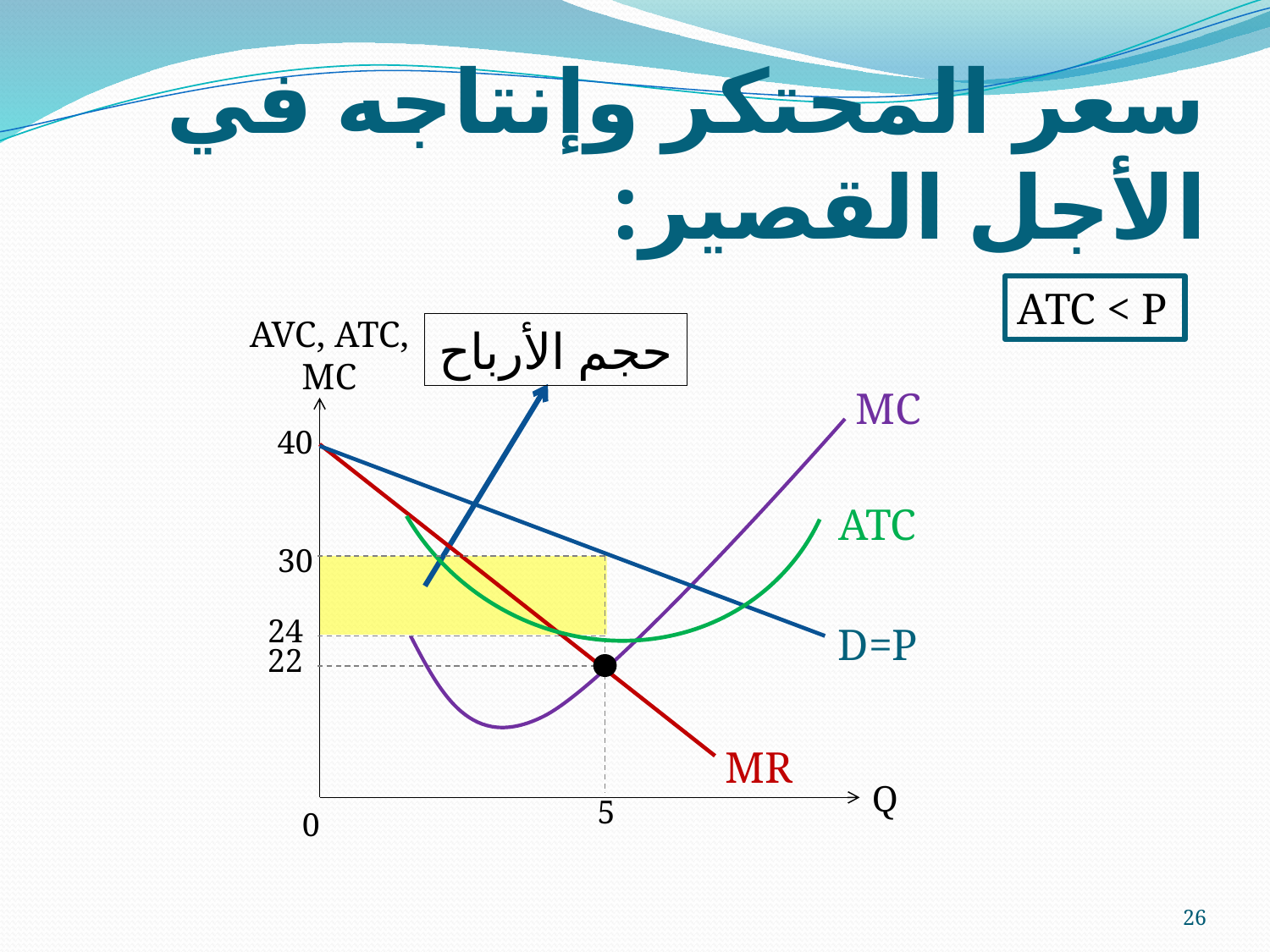

# سعر المحتكر وإنتاجه في الأجل القصير:

ATC < P
AVC, ATC, MC
حجم الأرباح
MC
40

ATC
30

24
D=P
22

MR
Q
5
0
26